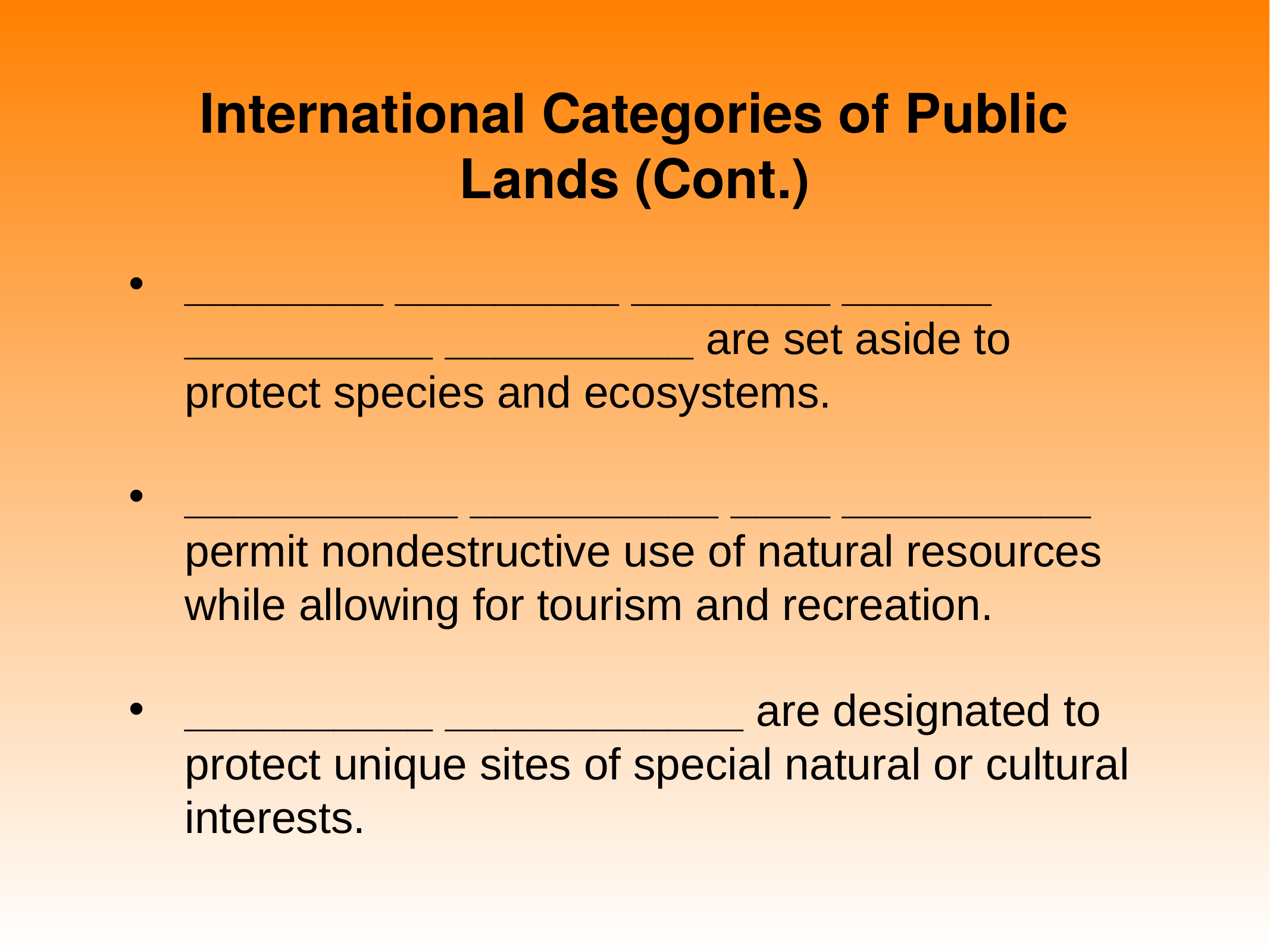

# International Categories of Public Lands (Cont.)
________ _________ ________ ______ __________ __________ are set aside to protect species and ecosystems.
___________ __________ ____ __________ permit nondestructive use of natural resources while allowing for tourism and recreation.
__________ ____________ are designated to protect unique sites of special natural or cultural interests.